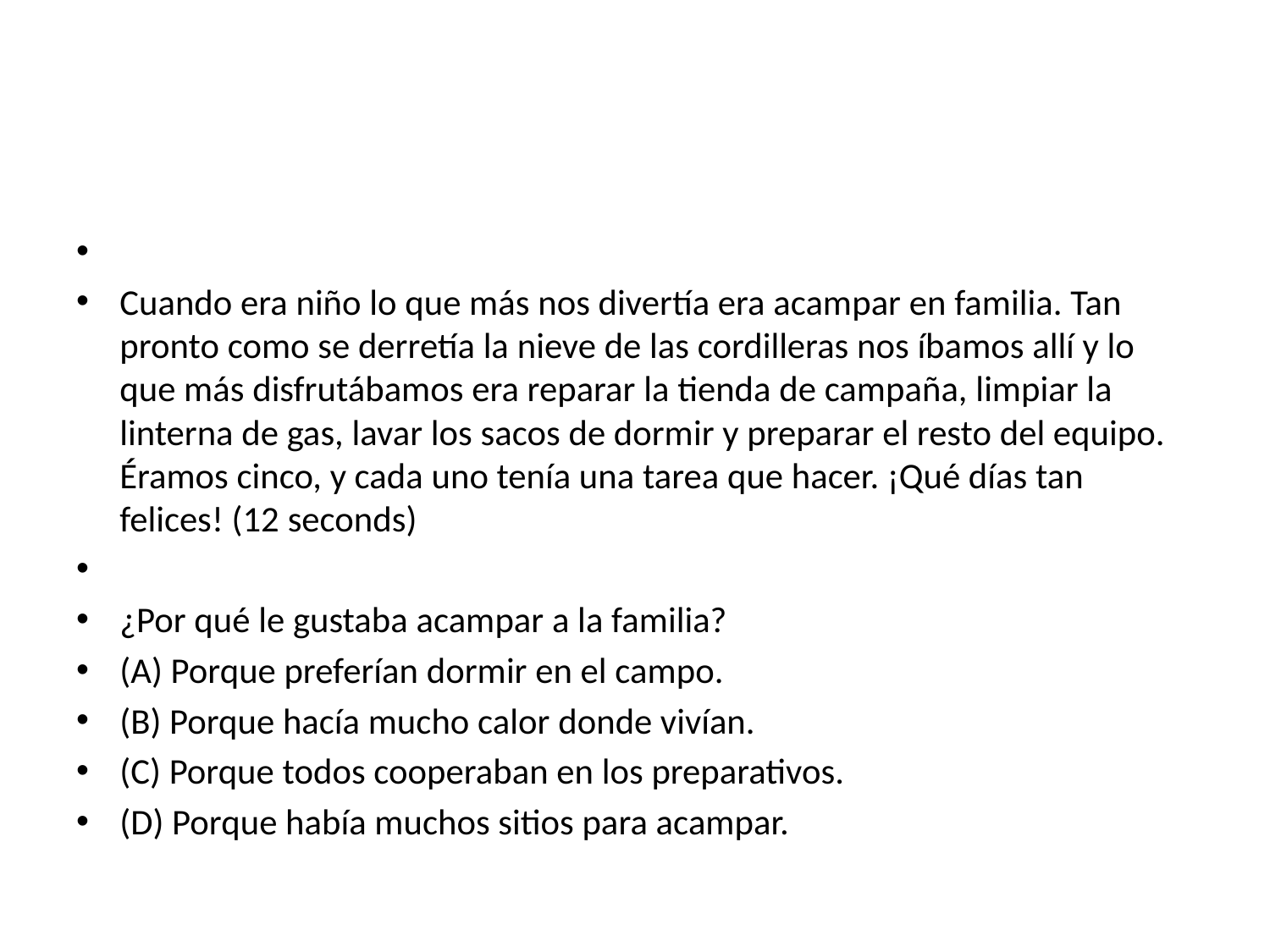

#

Cuando era niño lo que más nos divertía era acampar en familia. Tan pronto como se derretía la nieve de las cordilleras nos íbamos allí y lo que más disfrutábamos era reparar la tienda de campaña, limpiar la linterna de gas, lavar los sacos de dormir y preparar el resto del equipo. Éramos cinco, y cada uno tenía una tarea que hacer. ¡Qué días tan felices! (12 seconds)

¿Por qué le gustaba acampar a la familia?
(A) Porque preferían dormir en el campo.
(B) Porque hacía mucho calor donde vivían.
(C) Porque todos cooperaban en los preparativos.
(D) Porque había muchos sitios para acampar.